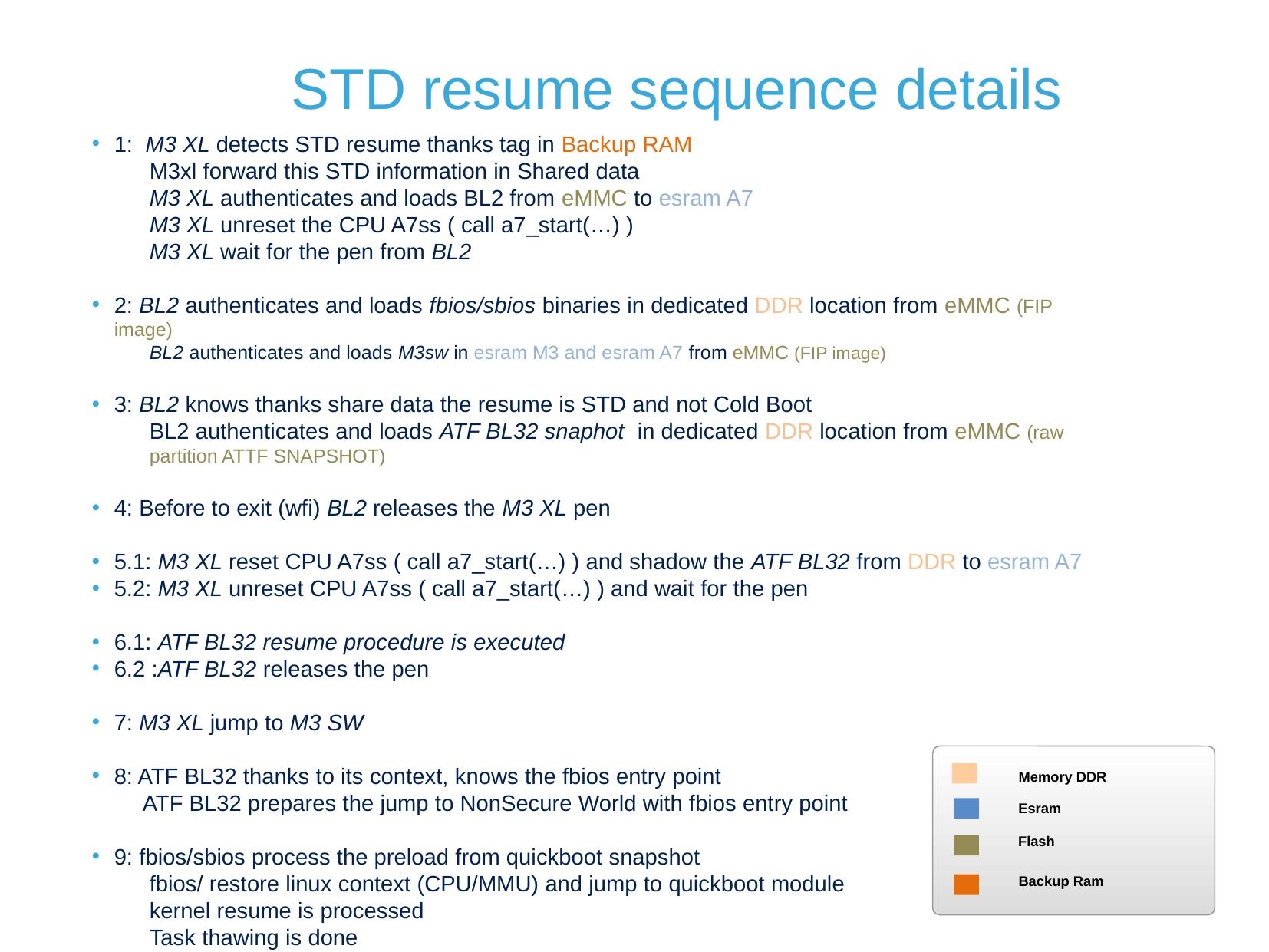

STD resume sequence details

1:  M3 XL detects STD resume thanks tag in Backup RAM
M3xl forward this STD information in Shared data
M3 XL authenticates and loads BL2 from eMMC to esram A7
M3 XL unreset the CPU A7ss ( call a7_start(…) )
M3 XL wait for the pen from BL2

2: BL2 authenticates and loads fbios/sbios binaries in dedicated DDR location from eMMC (FIP image)
BL2 authenticates and loads M3sw in esram M3 and esram A7 from eMMC (FIP image)

3: BL2 knows thanks share data the resume is STD and not Cold Boot
BL2 authenticates and loads ATF BL32 snaphot  in dedicated DDR location from eMMC (raw partition ATTF SNAPSHOT)

4: Before to exit (wfi) BL2 releases the M3 XL pen

5.1: M3 XL reset CPU A7ss ( call a7_start(…) ) and shadow the ATF BL32 from DDR to esram A7
5.2: M3 XL unreset CPU A7ss ( call a7_start(…) ) and wait for the pen

6.1: ATF BL32 resume procedure is executed
6.2 :ATF BL32 releases the pen

7: M3 XL jump to M3 SW

8: ATF BL32 thanks to its context, knows the fbios entry point
        ATF BL32 prepares the jump to NonSecure World with fbios entry point

9: fbios/sbios process the preload from quickboot snapshot
fbios/ restore linux context (CPU/MMU) and jump to quickboot module
kernel resume is processed
Task thawing is done

Memory DDR

Esram

Flash

Backup Ram